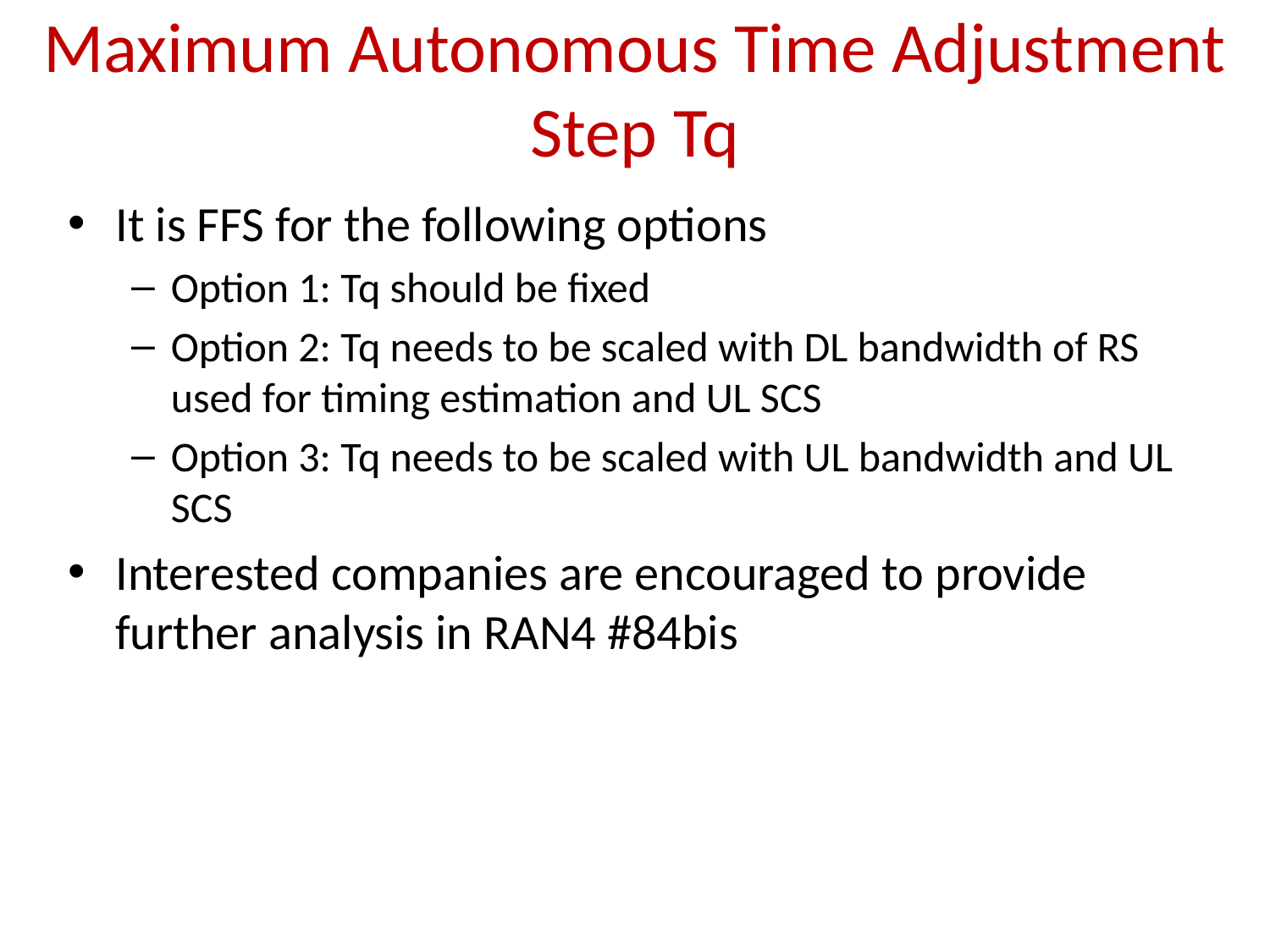

# Maximum Autonomous Time Adjustment Step Tq
It is FFS for the following options
Option 1: Tq should be fixed
Option 2: Tq needs to be scaled with DL bandwidth of RS used for timing estimation and UL SCS
Option 3: Tq needs to be scaled with UL bandwidth and UL SCS
Interested companies are encouraged to provide further analysis in RAN4 #84bis